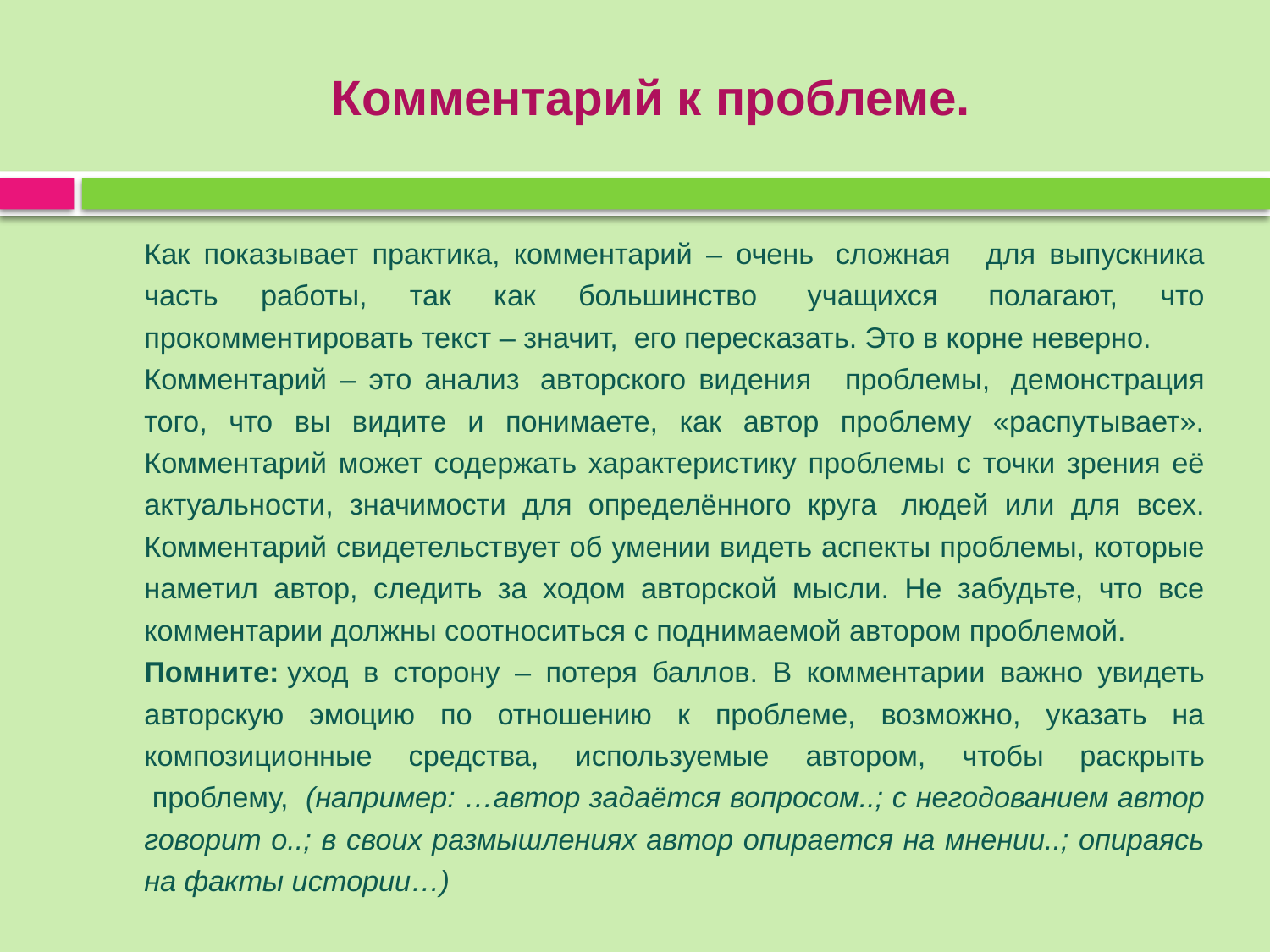

# Комментарий к проблеме.
		Как показывает практика, комментарий – очень  сложная   для выпускника часть работы, так как большинство  учащихся  полагают, что прокомментировать текст – значит,  его пересказать. Это в корне неверно.
		Комментарий – это анализ  авторского видения   проблемы,  демонстрация того, что вы видите и понимаете, как автор проблему «распутывает». Комментарий может содержать характеристику проблемы с точки зрения её актуальности, значимости для определённого круга  людей или для всех. Комментарий свидетельствует об умении видеть аспекты проблемы, которые наметил автор, следить за ходом авторской мысли. Не забудьте, что все комментарии должны соотноситься с поднимаемой автором проблемой.
		Помните: уход в сторону – потеря баллов. В комментарии важно увидеть авторскую эмоцию по отношению к проблеме, возможно, указать на композиционные средства, используемые автором, чтобы раскрыть  проблему,  (например: …автор задаётся вопросом..; с негодованием автор говорит о..; в своих размышлениях автор опирается на мнении..; опираясь на факты истории…)